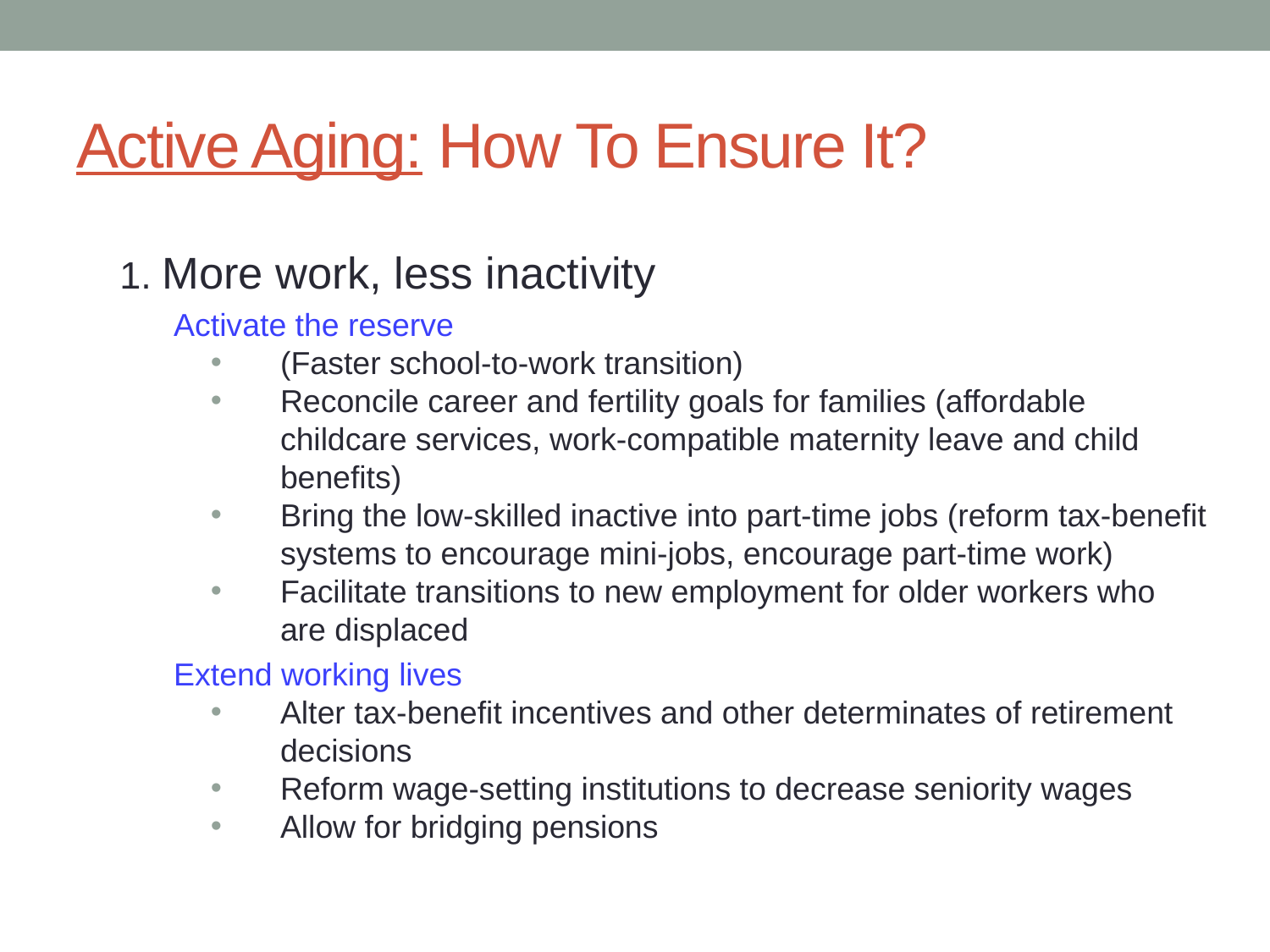

# Active Aging: How To Ensure It?
1. More work, less inactivity
Activate the reserve
(Faster school-to-work transition)
Reconcile career and fertility goals for families (affordable childcare services, work-compatible maternity leave and child benefits)
Bring the low-skilled inactive into part-time jobs (reform tax-benefit systems to encourage mini-jobs, encourage part-time work)
Facilitate transitions to new employment for older workers who are displaced
Extend working lives
Alter tax-benefit incentives and other determinates of retirement decisions
Reform wage-setting institutions to decrease seniority wages
Allow for bridging pensions